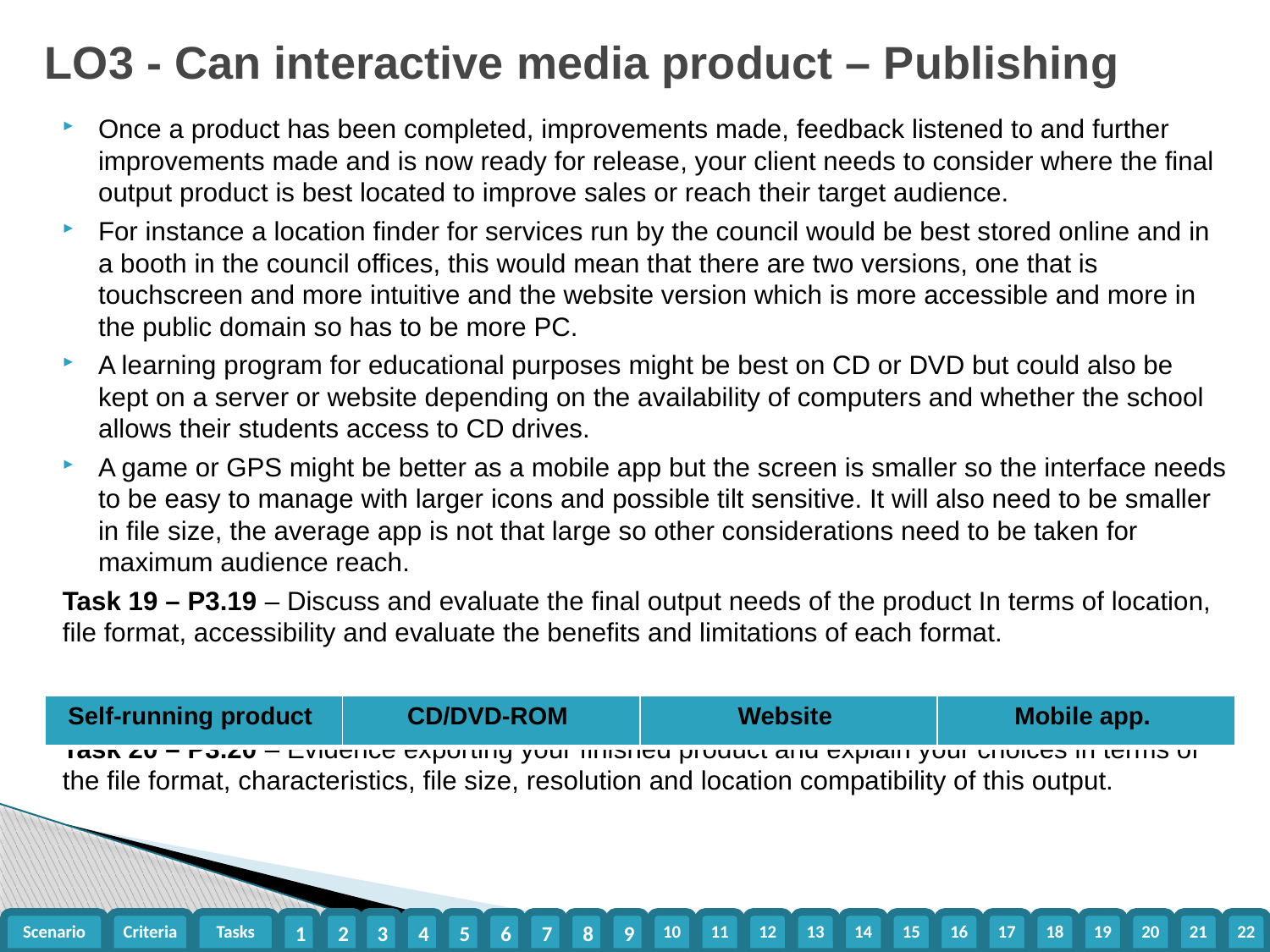

# LO3 - Can interactive media product – Publishing
Once a product has been completed, improvements made, feedback listened to and further improvements made and is now ready for release, your client needs to consider where the final output product is best located to improve sales or reach their target audience.
For instance a location finder for services run by the council would be best stored online and in a booth in the council offices, this would mean that there are two versions, one that is touchscreen and more intuitive and the website version which is more accessible and more in the public domain so has to be more PC.
A learning program for educational purposes might be best on CD or DVD but could also be kept on a server or website depending on the availability of computers and whether the school allows their students access to CD drives.
A game or GPS might be better as a mobile app but the screen is smaller so the interface needs to be easy to manage with larger icons and possible tilt sensitive. It will also need to be smaller in file size, the average app is not that large so other considerations need to be taken for maximum audience reach.
Task 19 – P3.19 – Discuss and evaluate the final output needs of the product In terms of location, file format, accessibility and evaluate the benefits and limitations of each format.

Task 20 – P3.20 – Evidence exporting your finished product and explain your choices in terms of the file format, characteristics, file size, resolution and location compatibility of this output.
| Self-running product | CD/DVD-ROM | Website | Mobile app. |
| --- | --- | --- | --- |